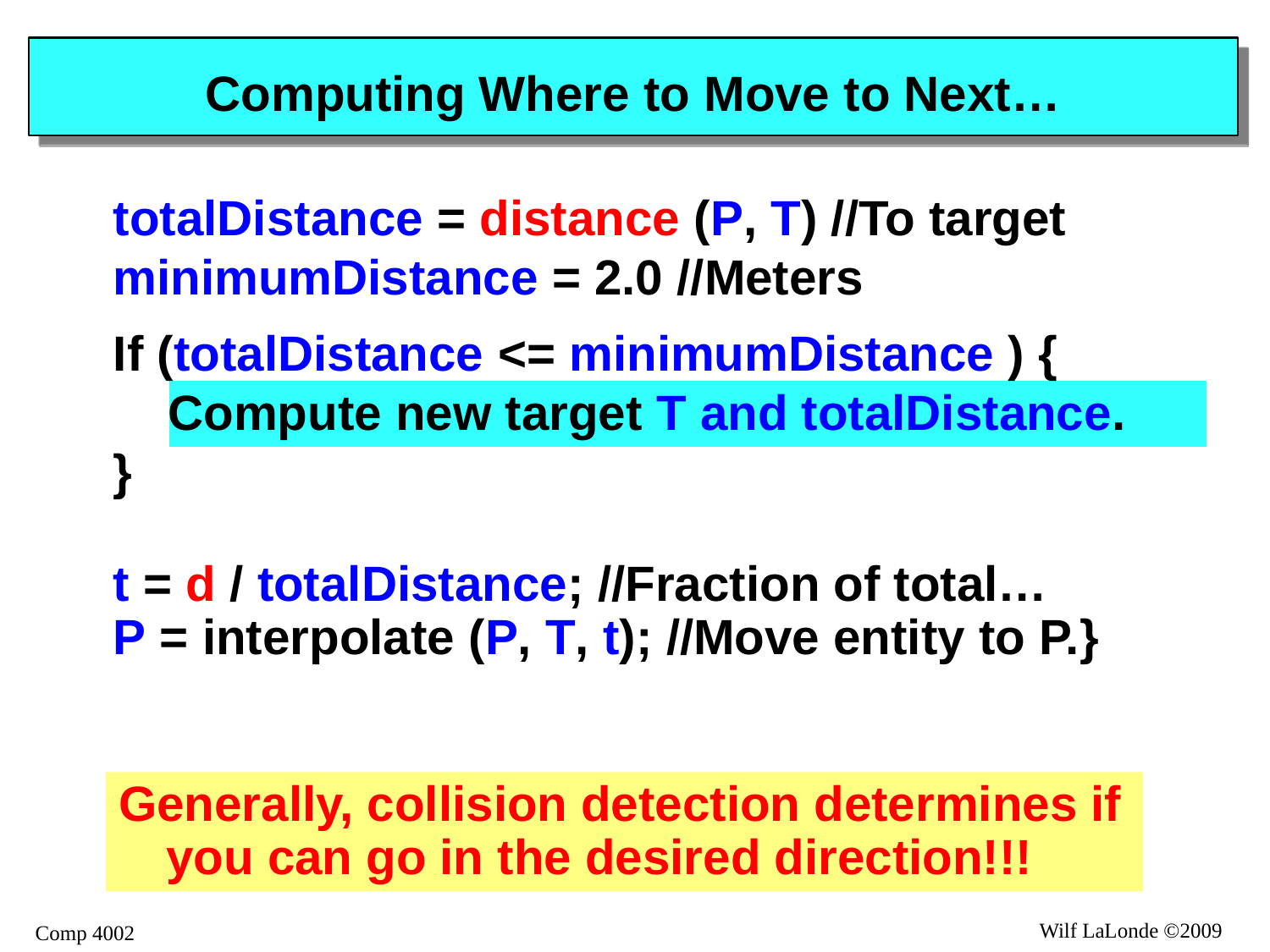

# Computing Where to Move to Next…
	totalDistance = distance (P, T) //To target
	minimumDistance = 2.0 //Meters

	If (totalDistance <= minimumDistance ) {
    Compute new target T and totalDistance.
	}

	t = d / totalDistance; //Fraction of total…
	P = interpolate (P, T, t); //Move entity to P.}

Generally, collision detection determines if you can go in the desired direction!!!